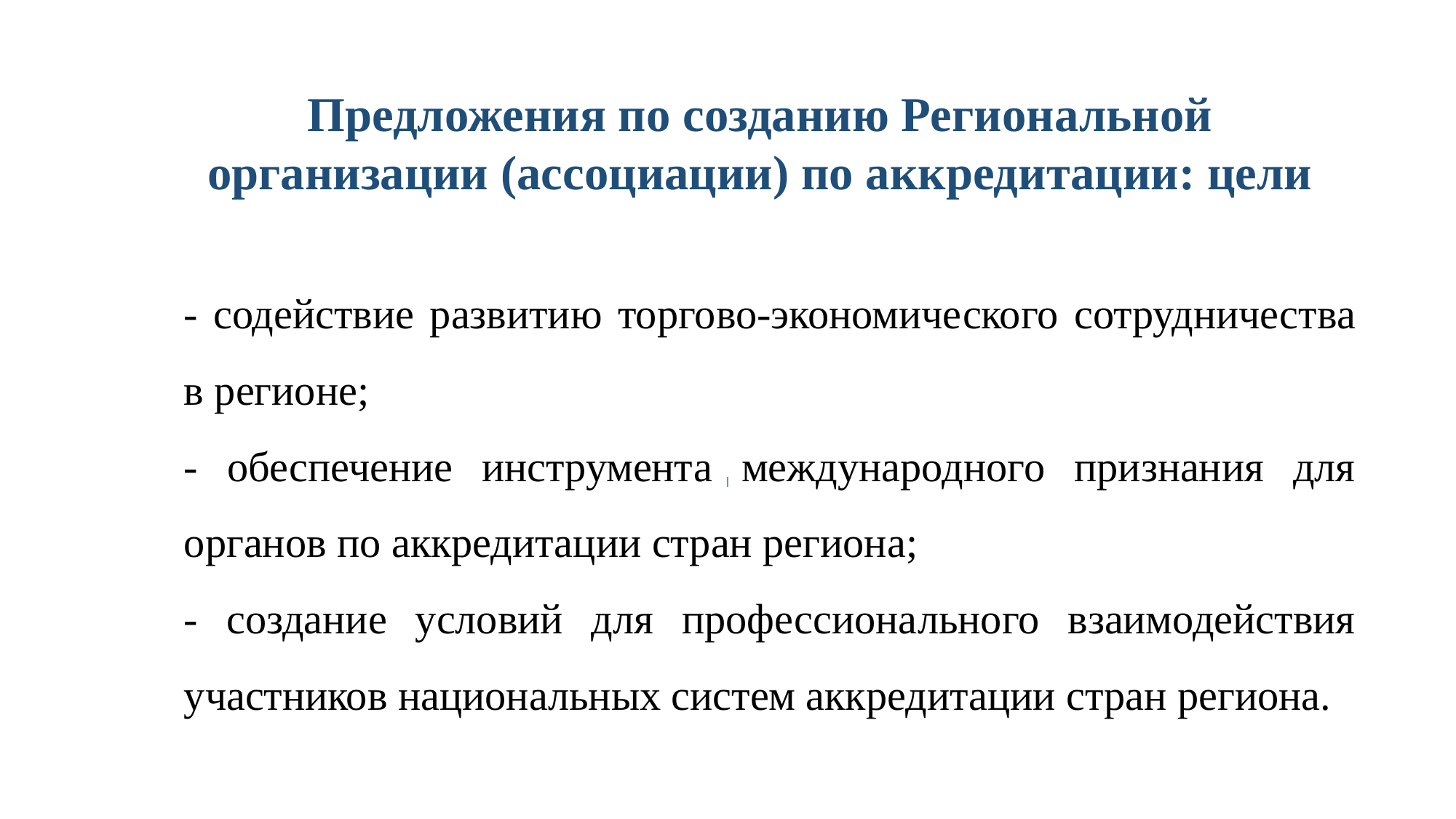

# Предложения по созданию Региональной организации (ассоциации) по аккредитации: цели
- содействие развитию торгово-экономического сотрудничества в регионе;
- обеспечение инструмента международного признания для органов по аккредитации стран региона;
- создание условий для профессионального взаимодействия участников национальных систем аккредитации стран региона.